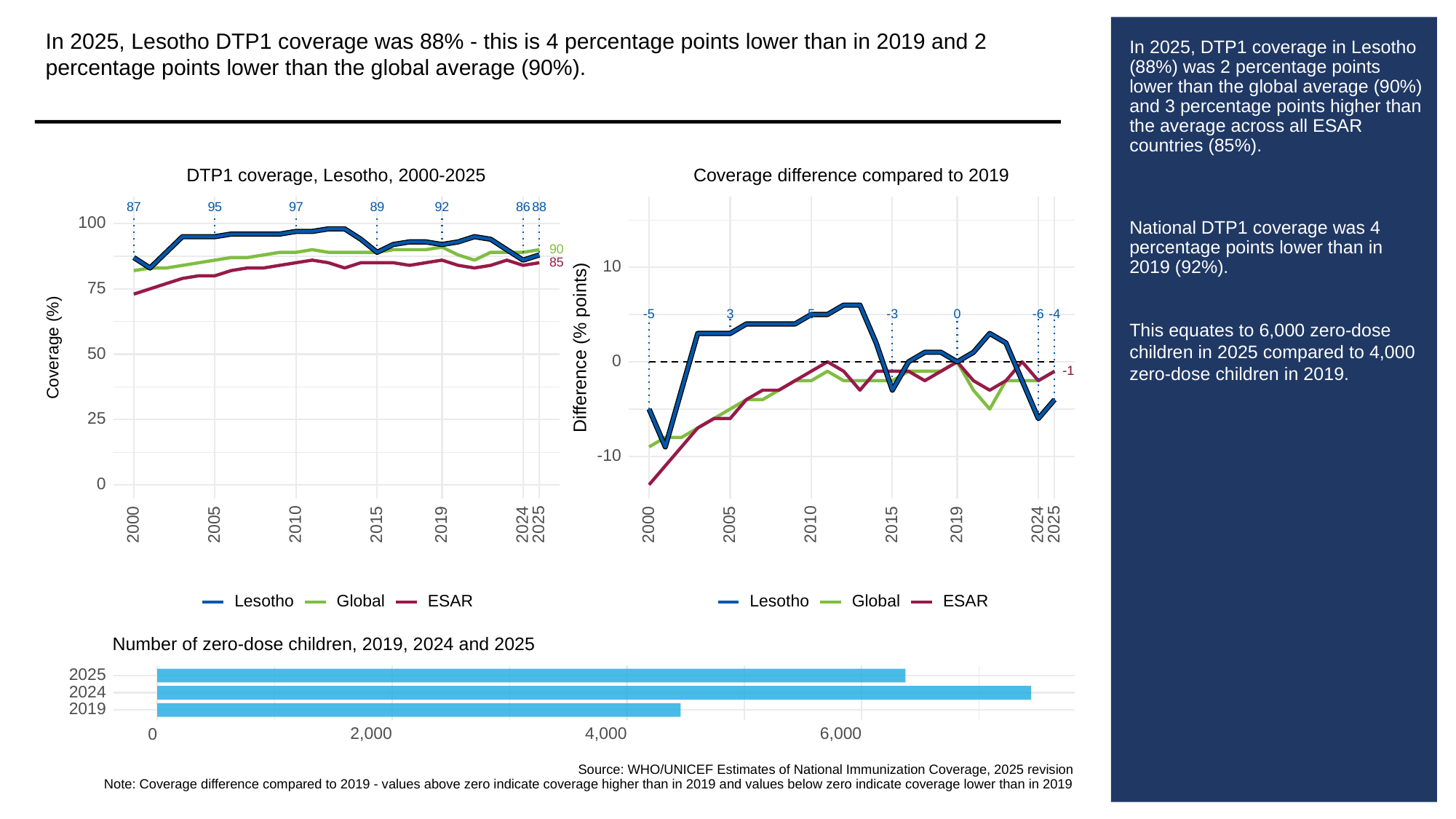

In 2025, Lesotho DTP1 coverage was 88% - this is 4 percentage points lower than in 2019 and 2 percentage points lower than the global average (90%).
# In 2025, DTP1 coverage in Lesotho (88%) was 2 percentage points lower than the global average (90%) and 3 percentage points higher than the average across all ESAR countries (85%).

National DTP1 coverage was 4 percentage points lower than in 2019 (92%).

This equates to 6,000 zero-dose children in 2025 compared to 4,000 zero-dose children in 2019.

Coverage difference compared to 2019
DTP1 coverage, Lesotho, 2000-2025

87
95
97
89
92
86
88
100

90

85

10

75

3
-3
0
-6
-5
5
-4

Difference (% points)
Coverage (%)
50

0

-1
-1

25

-10

0

2000
2005
2010
2015
2019
2024
2025
2000
2005
2010
2015
2019
2024
2025
Global
ESAR
Global
ESAR
Lesotho
Lesotho

Number of zero-dose children, 2019, 2024 and 2025

2025

2024

2019

2,000
4,000
6,000
0
Source: WHO/UNICEF Estimates of National Immunization Coverage, 2025 revision
Note: Coverage difference compared to 2019 - values above zero indicate coverage higher than in 2019 and values below zero indicate coverage lower than in 2019